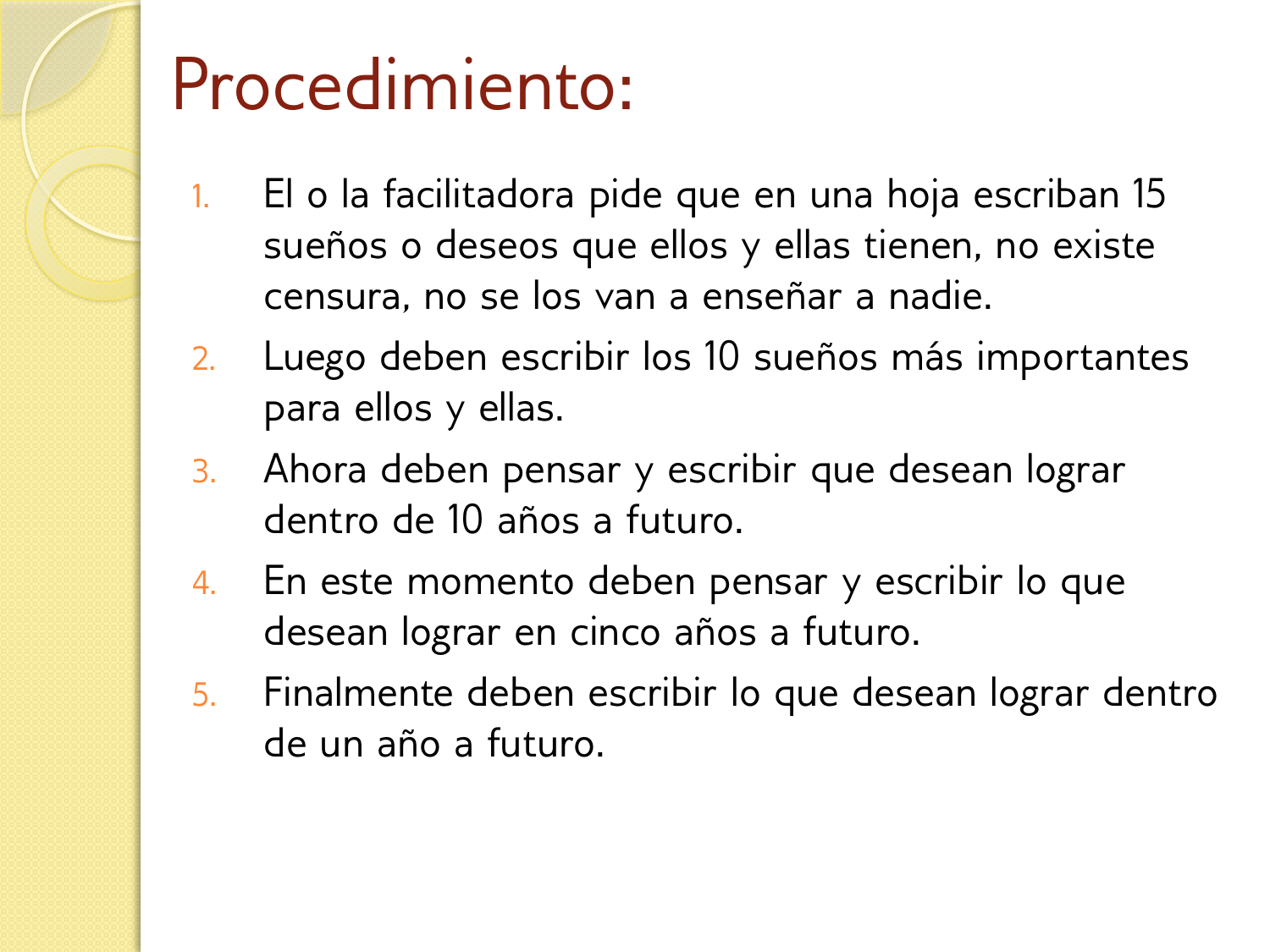

# Procedimiento:
El o la facilitadora pide que en una hoja escriban 15 sueños o deseos que ellos y ellas tienen, no existe censura, no se los van a enseñar a nadie.
Luego deben escribir los 10 sueños más importantes para ellos y ellas.
Ahora deben pensar y escribir que desean lograr dentro de 10 años a futuro.
En este momento deben pensar y escribir lo que desean lograr en cinco años a futuro.
Finalmente deben escribir lo que desean lograr dentro de un año a futuro.